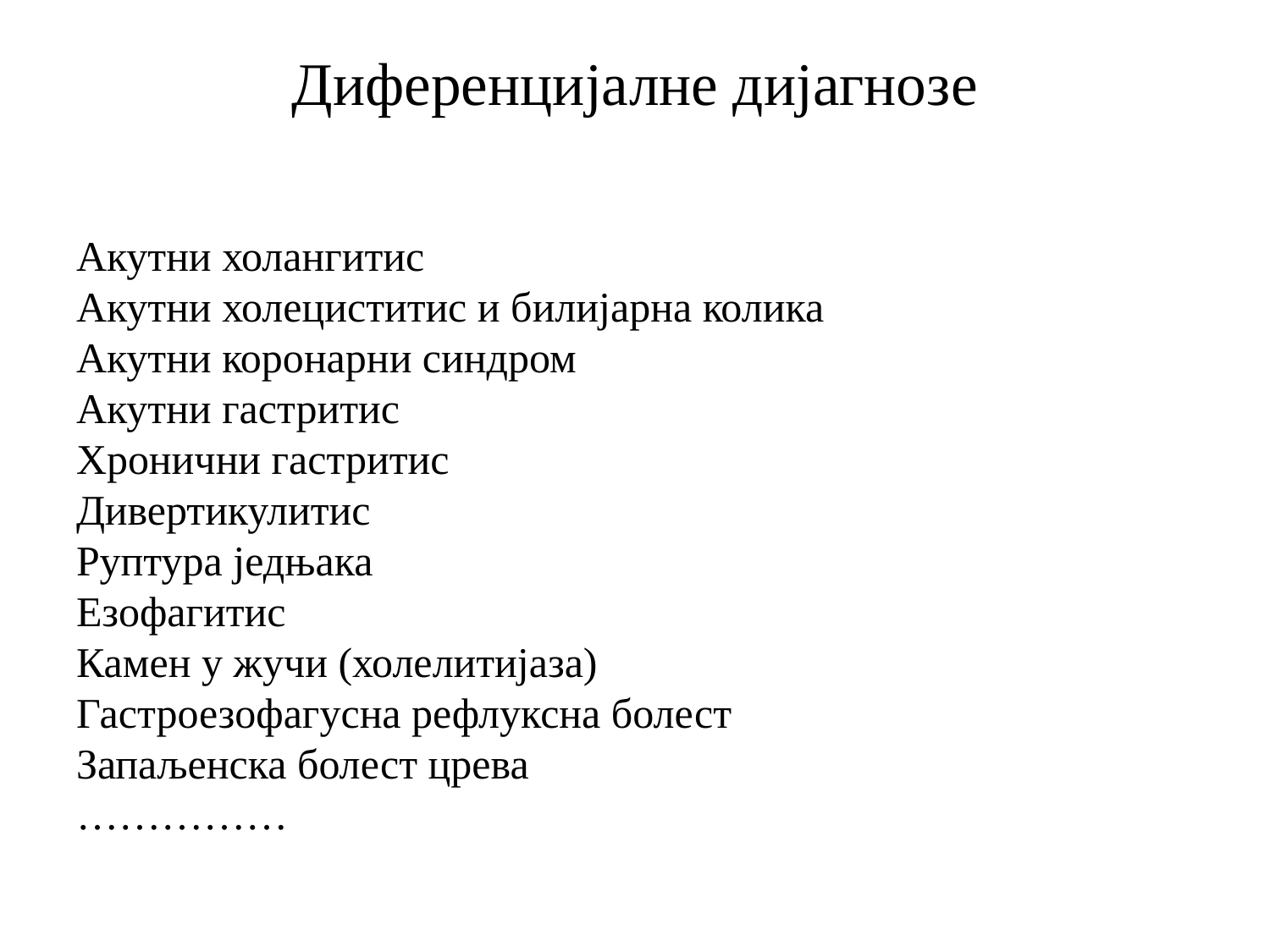

# Диференцијалне дијагнозе
Акутни холангитис
Акутни холециститис и билијарна колика
Акутни коронарни синдром
Акутни гастритис
Хронични гастритис
Дивертикулитис
Руптура једњака
Езофагитис
Камен у жучи (холелитијаза)
Гастроезофагусна рефлуксна болест
Запаљенска болест црева
……………